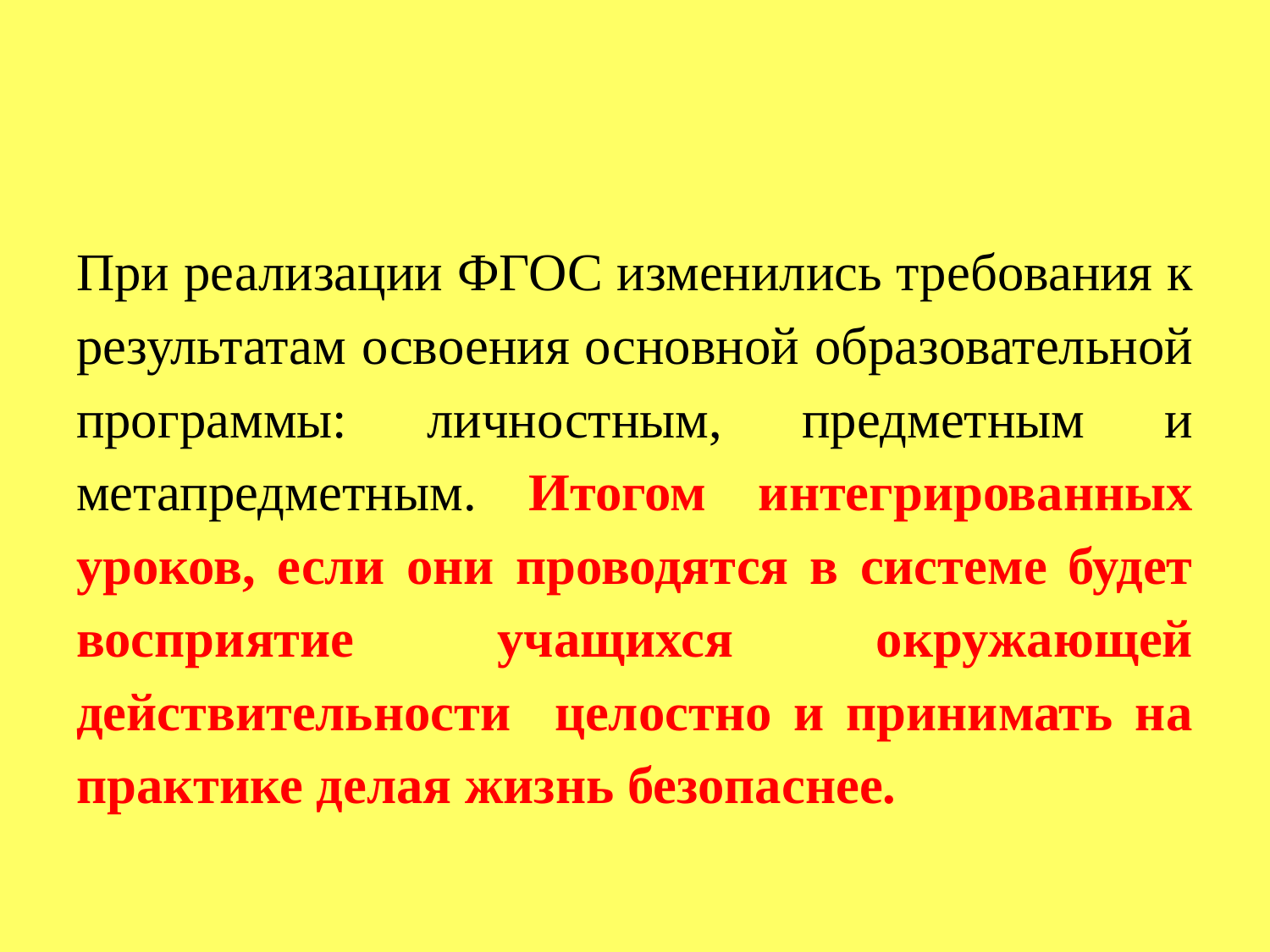

#
При реализации ФГОС изменились требования к результатам освоения основной образовательной программы: личностным, предметным и метапредметным. Итогом интегрированных уроков, если они проводятся в системе будет восприятие учащихся окружающей действительности  целостно и принимать на практике делая жизнь безопаснее.